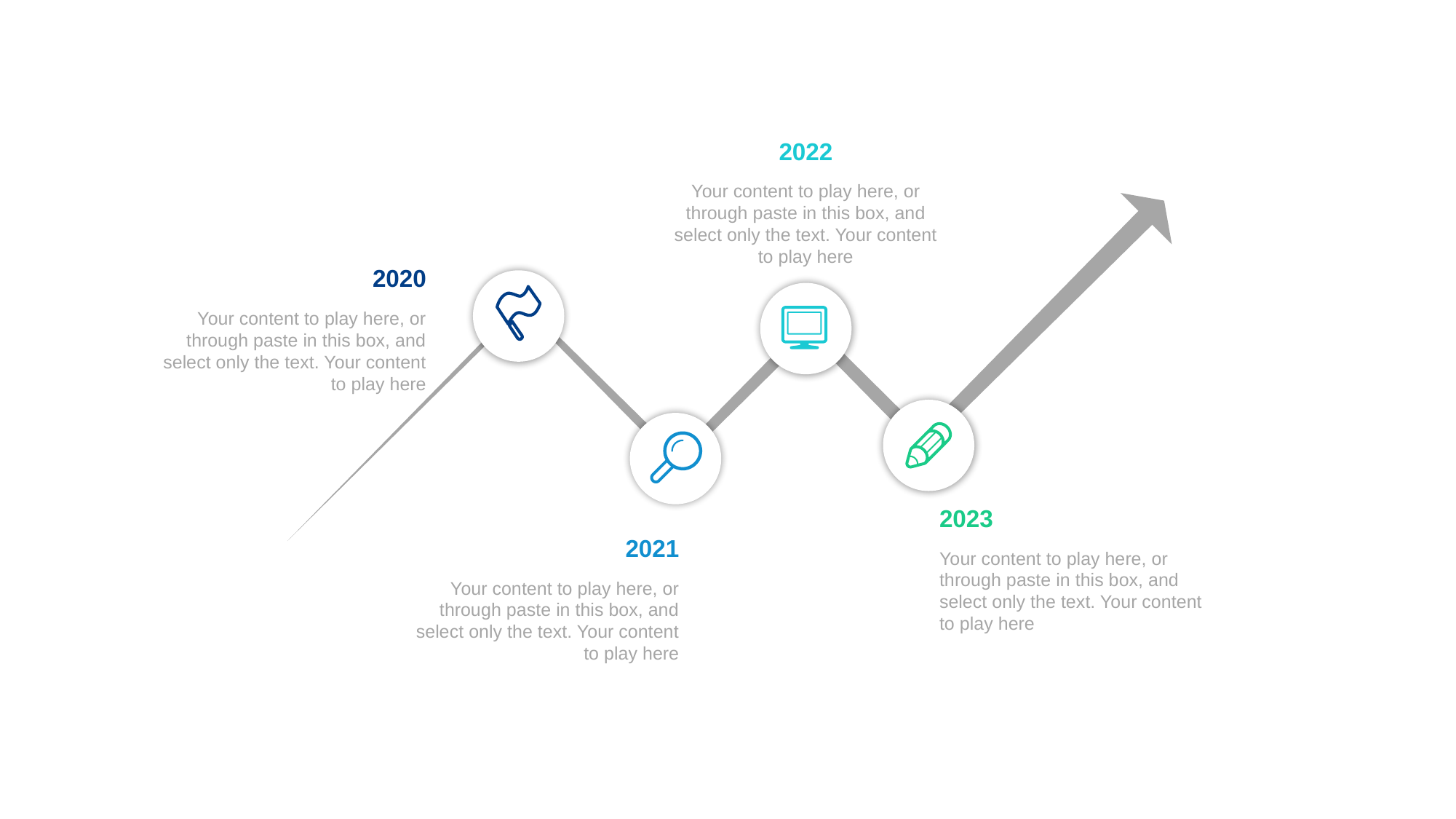

2022

Your content to play here, or through paste in this box, and select only the text. Your content to play here

2020

Your content to play here, or through paste in this box, and select only the text. Your content to play here

2023

Your content to play here, or through paste in this box, and select only the text. Your content to play here
2021

Your content to play here, or through paste in this box, and select only the text. Your content to play here